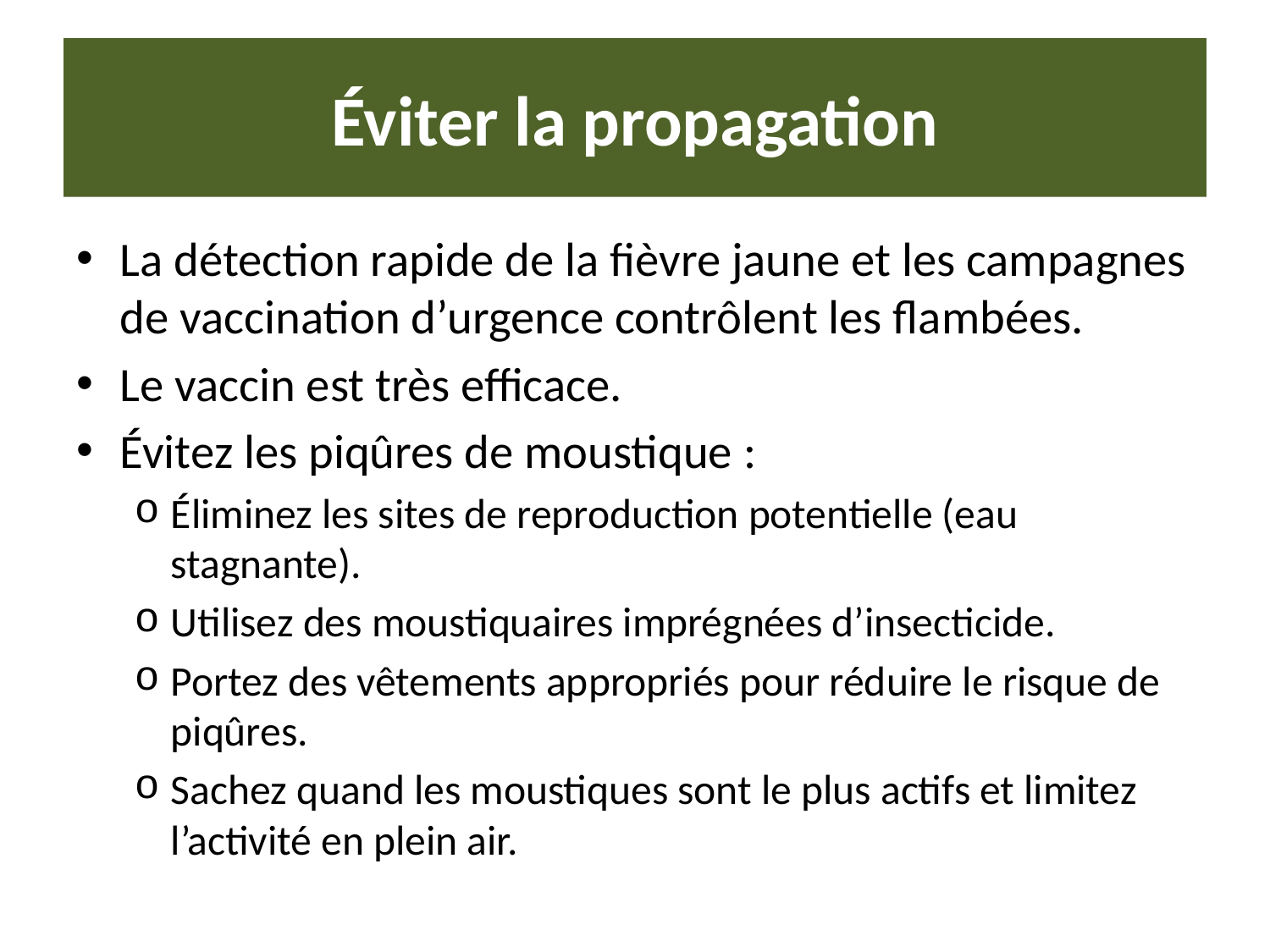

# Éviter la propagation
La détection rapide de la fièvre jaune et les campagnes de vaccination d’urgence contrôlent les flambées.
Le vaccin est très efficace.
Évitez les piqûres de moustique :
Éliminez les sites de reproduction potentielle (eau stagnante).
Utilisez des moustiquaires imprégnées d’insecticide.
Portez des vêtements appropriés pour réduire le risque de piqûres.
Sachez quand les moustiques sont le plus actifs et limitez l’activité en plein air.